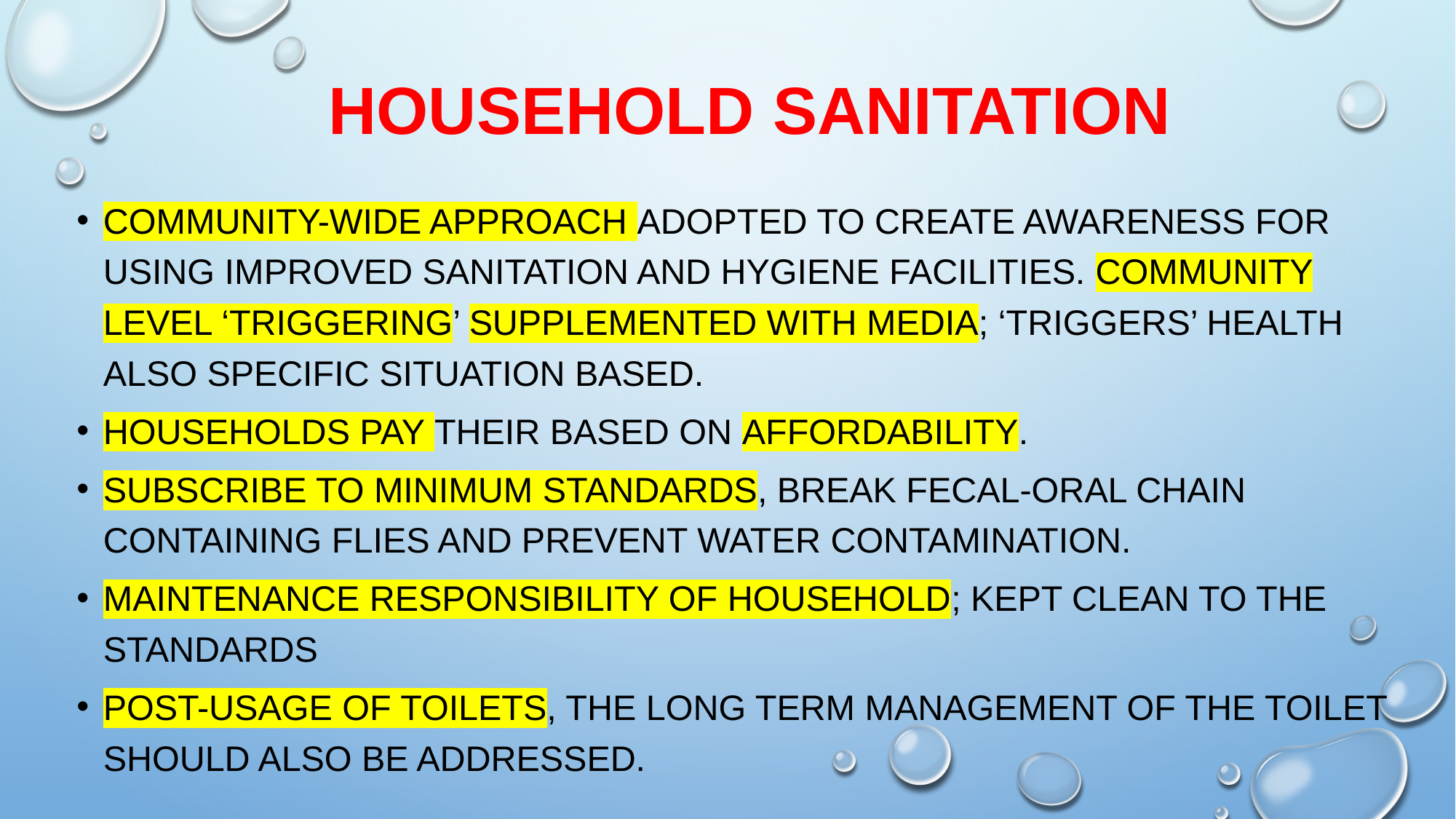

# Household sanitation
community-wide approach adopted to create awareness for using improved sanitation and hygiene facilities. Community level ‘triggering’ supplemented with media; ‘triggers’ health also specific situation based.
households pay their based on affordability.
subscribe to minimum standards, break fecal-oral chain containing flies and prevent water contamination.
maintenance responsibility of household; kept clean to the standards
Post-usage of toilets, the long term management of the toilet should also be addressed.